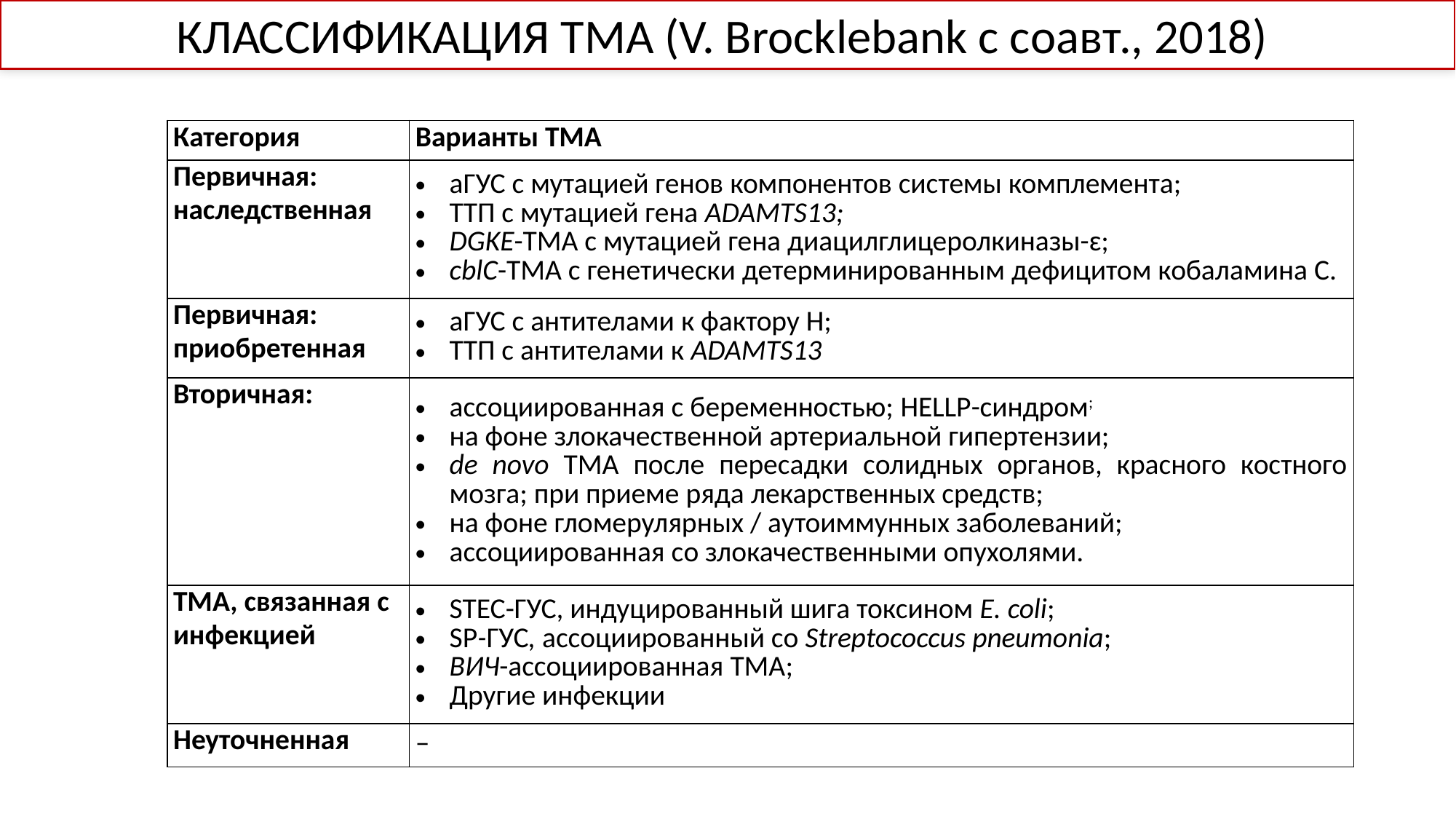

КЛАССИФИКАЦИЯ ТМА (V. Brocklebank с соавт., 2018)
| Категория | Варианты ТМА |
| --- | --- |
| Первичная: наследственная | аГУС с мутацией генов компонентов системы комплемента; ТТП с мутацией гена ADAMTS13; DGKE-TMA с мутацией гена диацилглицеролкиназы-ɛ; cblC-ТМА с генетически детерминированным дефицитом кобаламина С. |
| Первичная: приобретенная | аГУС с антителами к фактору Н; ТТП с антителами к ADAMTS13 |
| Вторичная: | ассоциированная с беременностью; HELLP-синдром; на фоне злокачественной артериальной гипертензии; de novo ТМА после пересадки солидных органов, красного костного мозга; при приеме ряда лекарственных средств; на фоне гломерулярных / аутоиммунных заболеваний; ассоциированная со злокачественными опухолями. |
| ТМА, связанная с инфекцией | STEC-ГУС, индуцированный шига токсином Е. coli; SP-ГУС, ассоциированный со Streptococcus pneumonia; ВИЧ-ассоциированная ТМА; Другие инфекции |
| Неуточненная | – |